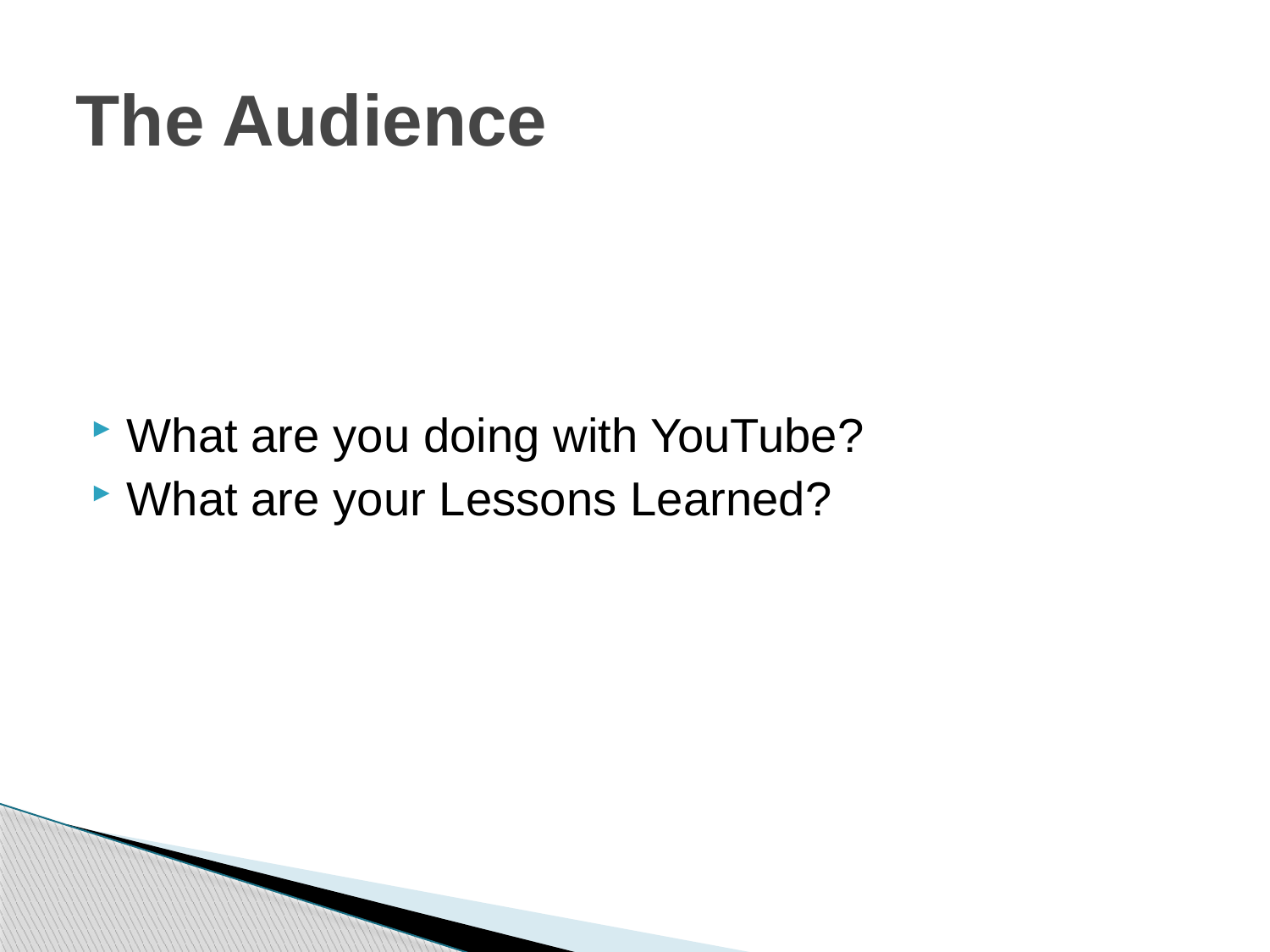

# The Audience

What are you doing with YouTube?
What are your Lessons Learned?